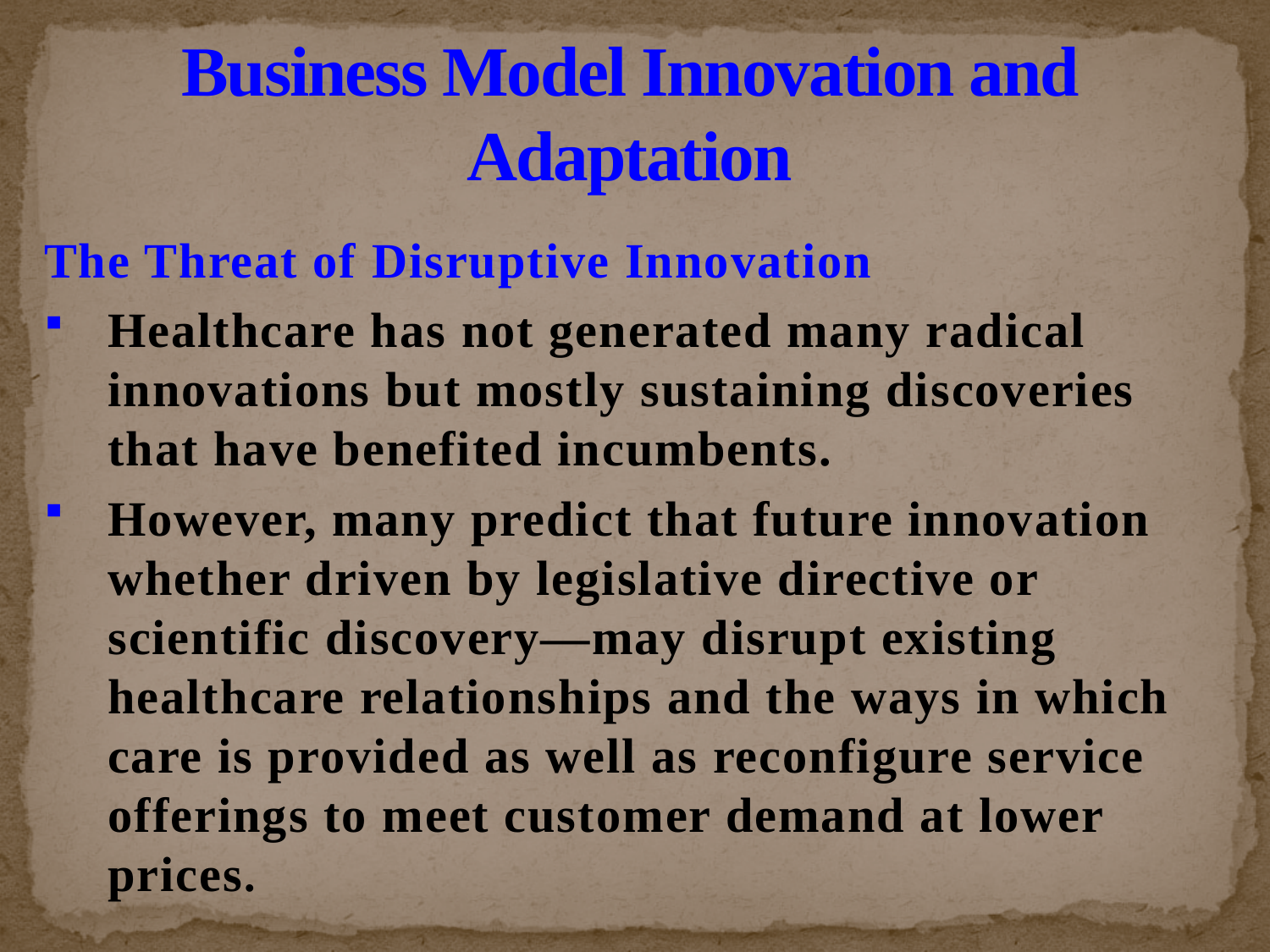

# Business Model Innovation and Adaptation
The Threat of Disruptive Innovation
Healthcare has not generated many radical innovations but mostly sustaining discoveries that have benefited incumbents.
However, many predict that future innovation whether driven by legislative directive or scientific discovery—may disrupt existing healthcare relationships and the ways in which care is provided as well as reconfigure service offerings to meet customer demand at lower prices.